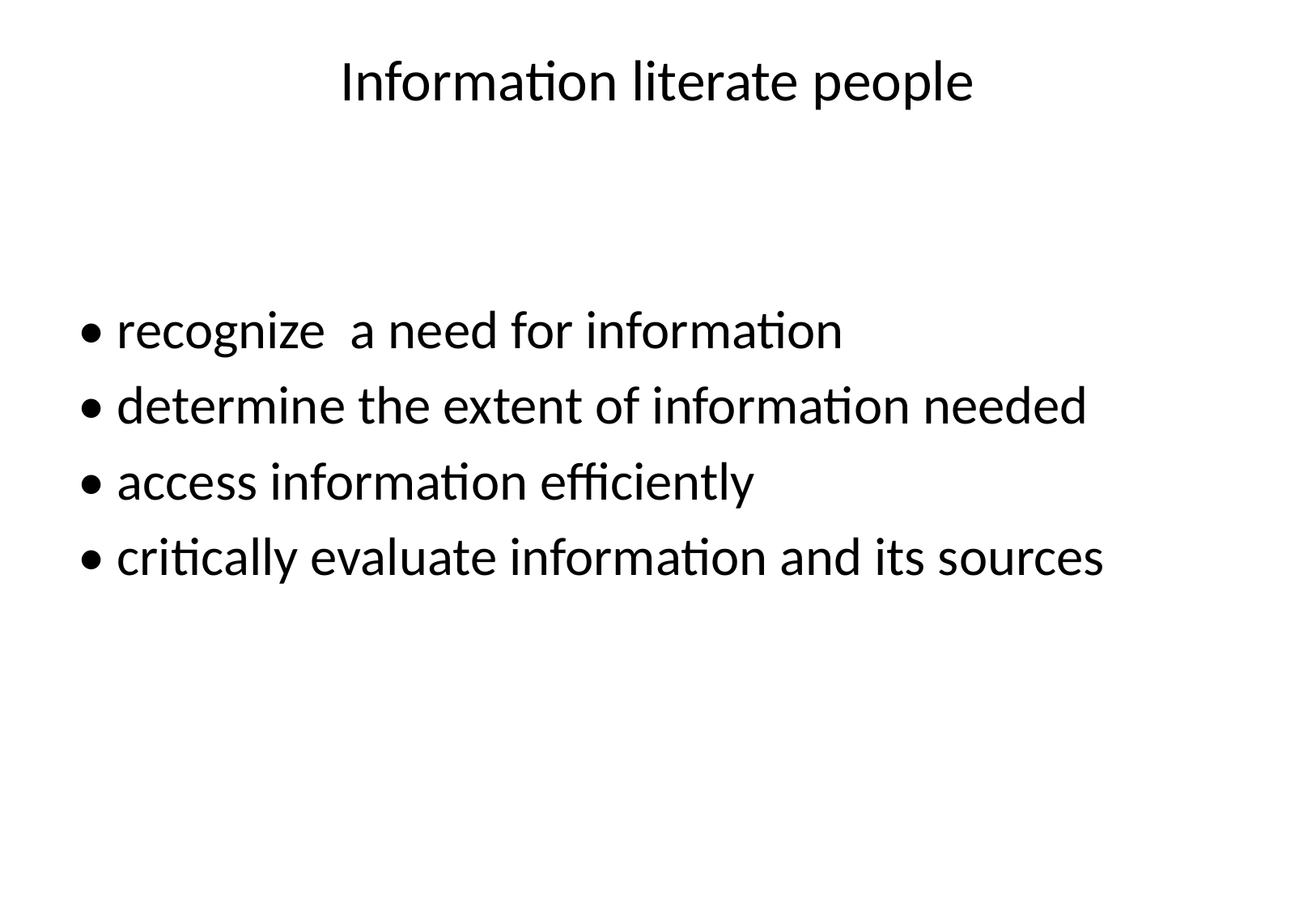

# Information literate people

• recognize  a need for information
• determine the extent of information needed
• access information efficiently
• critically evaluate information and its sources